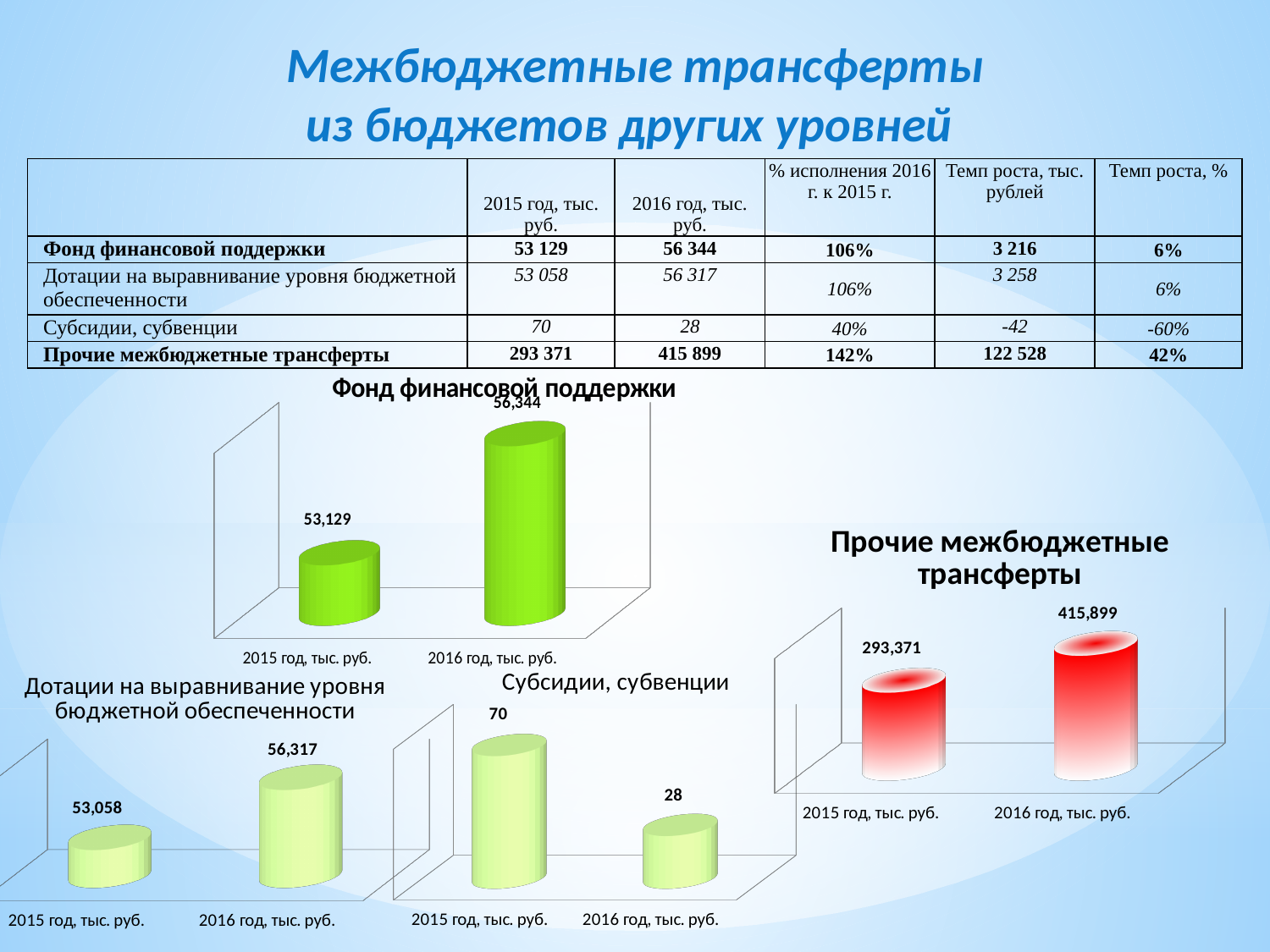

Межбюджетные трансферты
из бюджетов других уровней
|  | 2015 год, тыс. руб. | 2016 год, тыс. руб. | % исполнения 2016 г. к 2015 г. | Темп роста, тыс. рублей | Темп роста, % |
| --- | --- | --- | --- | --- | --- |
| Фонд финансовой поддержки | 53 129 | 56 344 | 106% | 3 216 | 6% |
| Дотации на выравнивание уровня бюджетной обеспеченности | 53 058 | 56 317 | 106% | 3 258 | 6% |
| Субсидии, субвенции | 70 | 28 | 40% | -42 | -60% |
| Прочие межбюджетные трансферты | 293 371 | 415 899 | 142% | 122 528 | 42% |

[unsupported chart]

[unsupported chart]

[unsupported chart]

[unsupported chart]